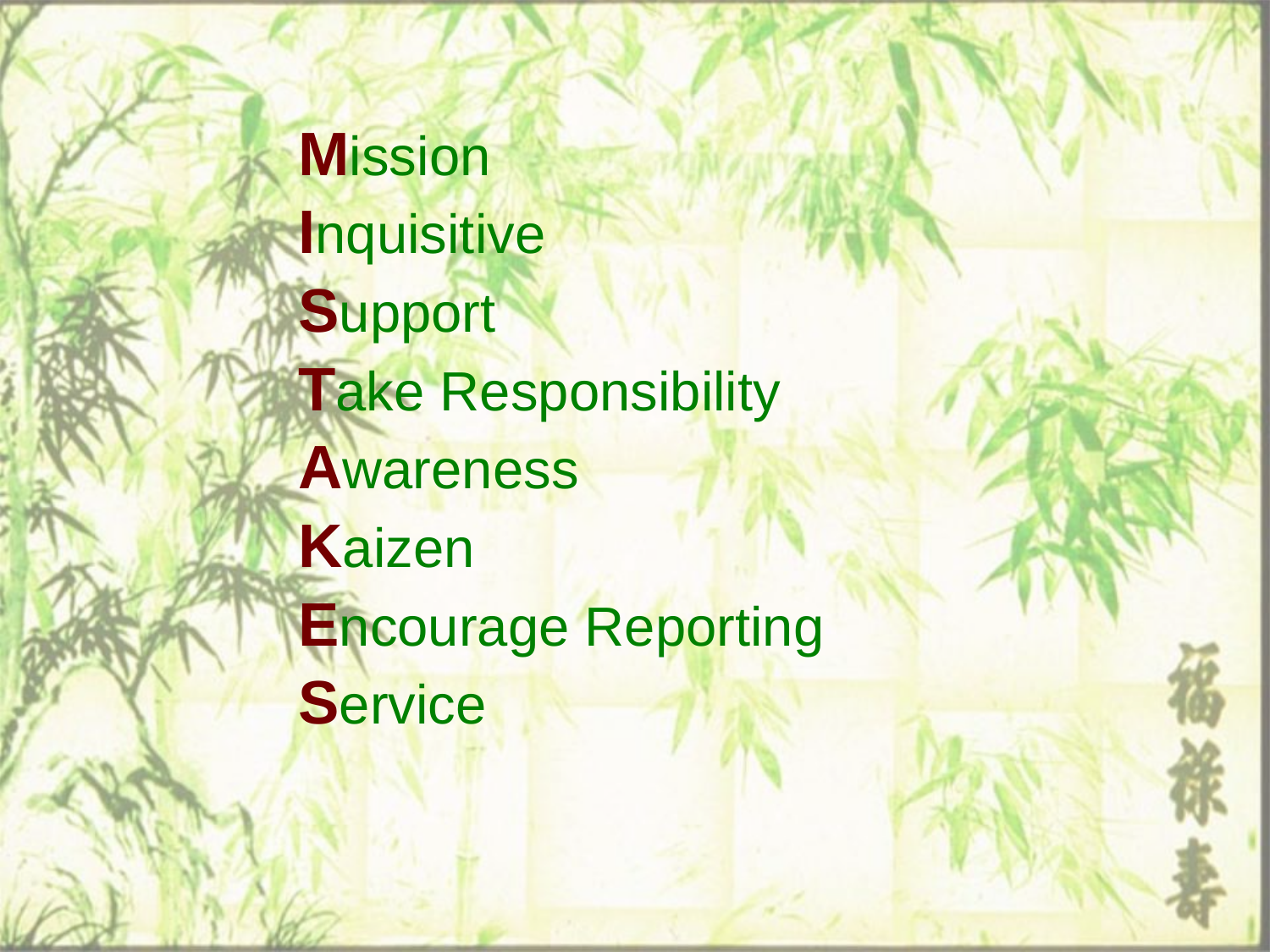

Mission
Inquisitive
Support
Take Responsibility
Awareness
Kaizen
Encourage Reporting
Service